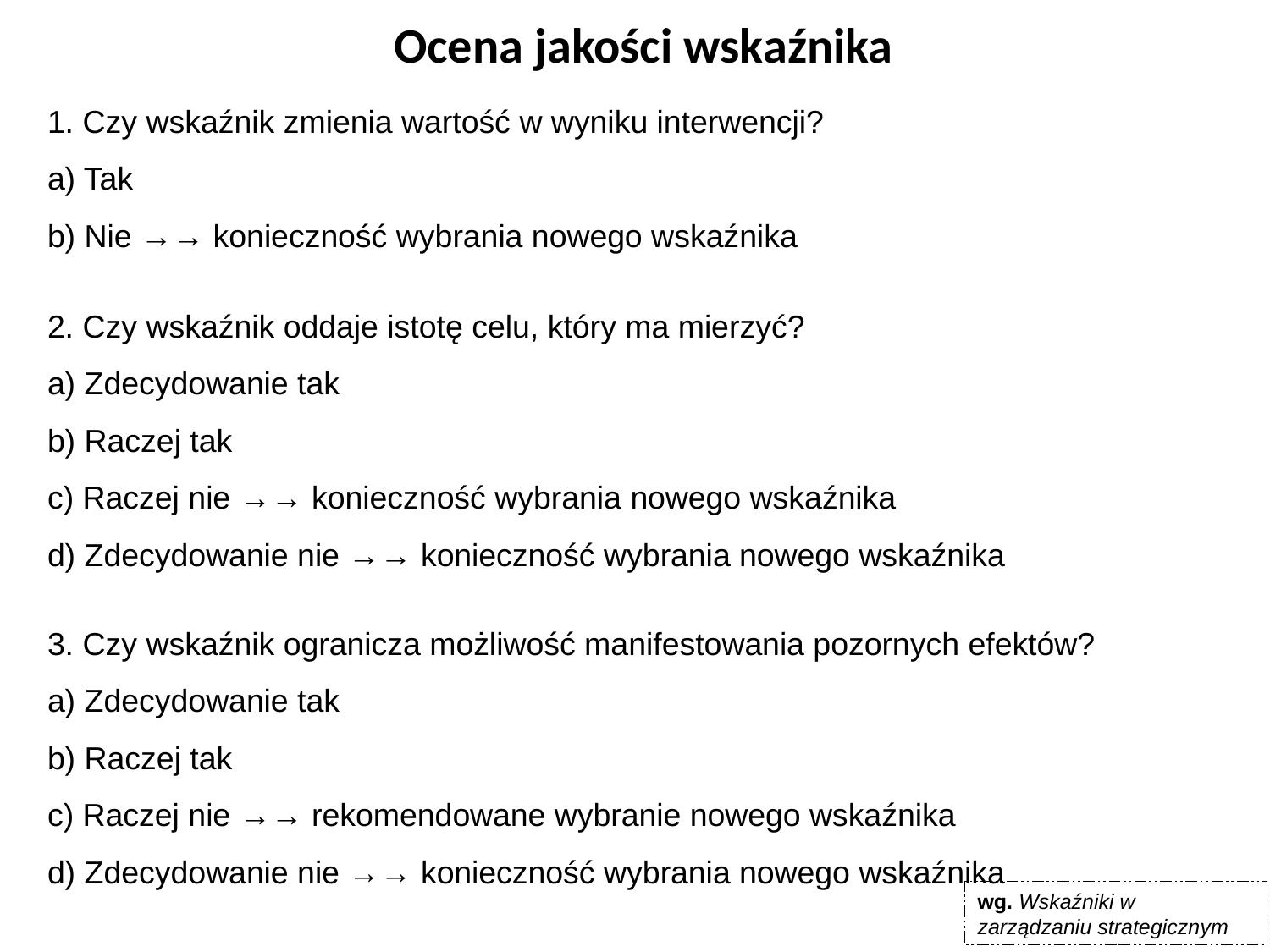

# Ocena jakości wskaźnika
1. Czy wskaźnik zmienia wartość w wyniku interwencji?
a) Tak
b) Nie →→ konieczność wybrania nowego wskaźnika

2. Czy wskaźnik oddaje istotę celu, który ma mierzyć?
a) Zdecydowanie tak
b) Raczej tak
c) Raczej nie →→ konieczność wybrania nowego wskaźnika
d) Zdecydowanie nie →→ konieczność wybrania nowego wskaźnika

3. Czy wskaźnik ogranicza możliwość manifestowania pozornych efektów?
a) Zdecydowanie tak
b) Raczej tak
c) Raczej nie →→ rekomendowane wybranie nowego wskaźnika
d) Zdecydowanie nie →→ konieczność wybrania nowego wskaźnika
wg. Wskaźniki w zarządzaniu strategicznym
100